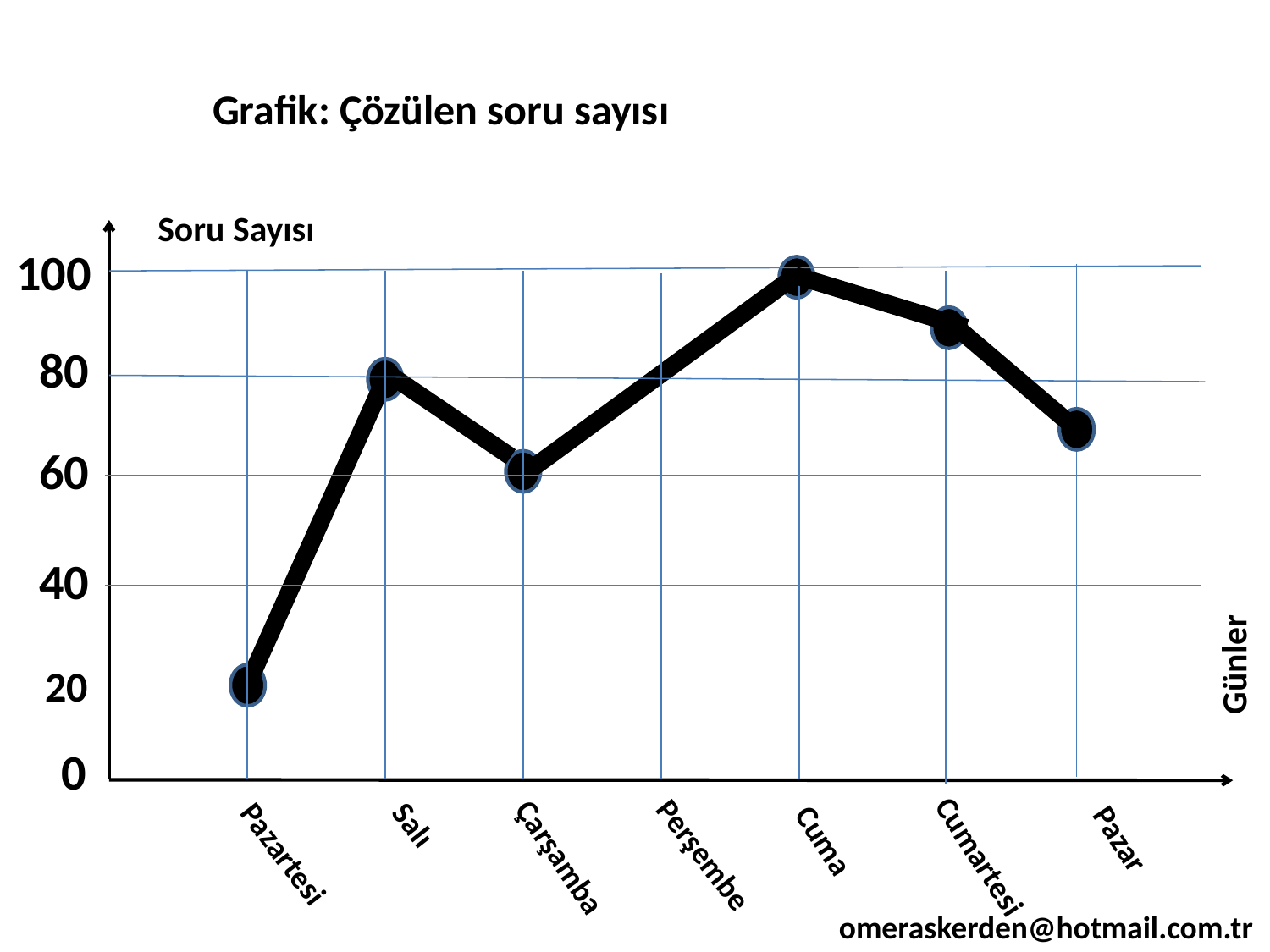

Grafik: Çözülen soru sayısı
Soru Sayısı
100

  80

  60

  40

   20

    0

Günler

Salı
Pazar
Cuma
Pazartesi
Perşembe
Cumartesi
Çarşamba
omeraskerden@hotmail.com.tr